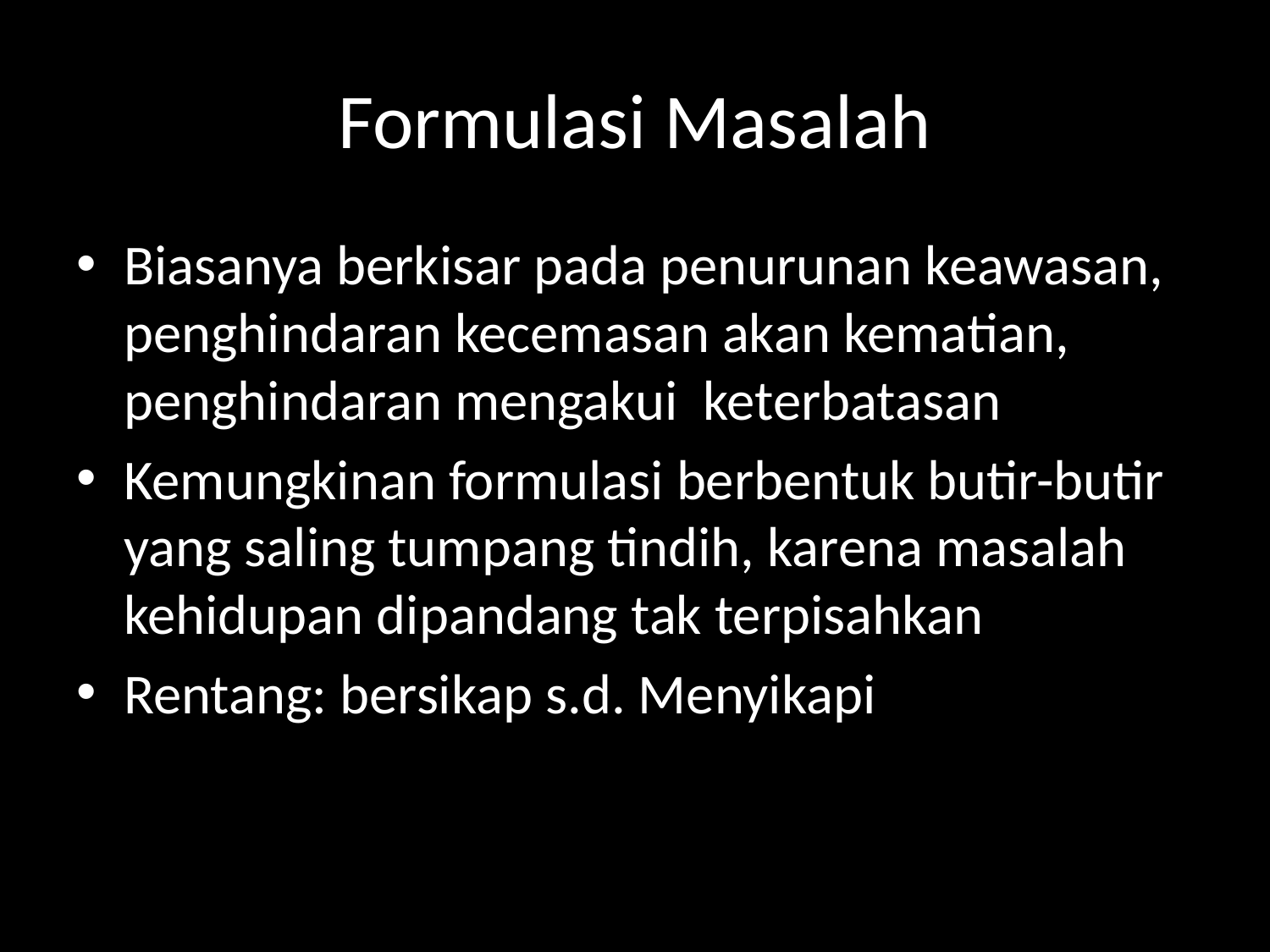

# Formulasi Masalah
Biasanya berkisar pada penurunan keawasan, penghindaran kecemasan akan kematian, penghindaran mengakui  keterbatasan
Kemungkinan formulasi berbentuk butir-butir yang saling tumpang tindih, karena masalah kehidupan dipandang tak terpisahkan
Rentang: bersikap s.d. Menyikapi